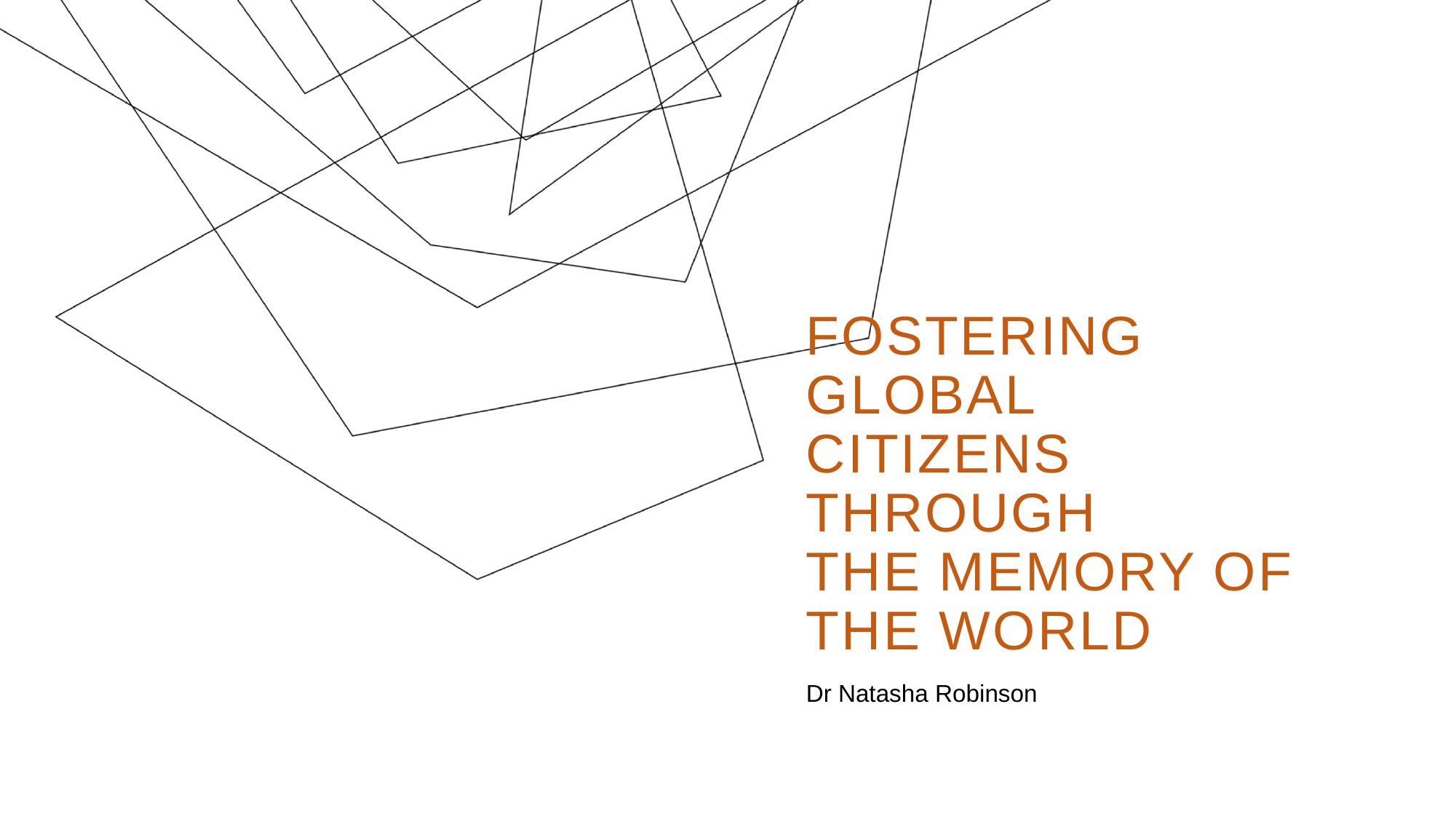

# Fostering Global Citizens through the Memory of the World
Dr Natasha Robinson